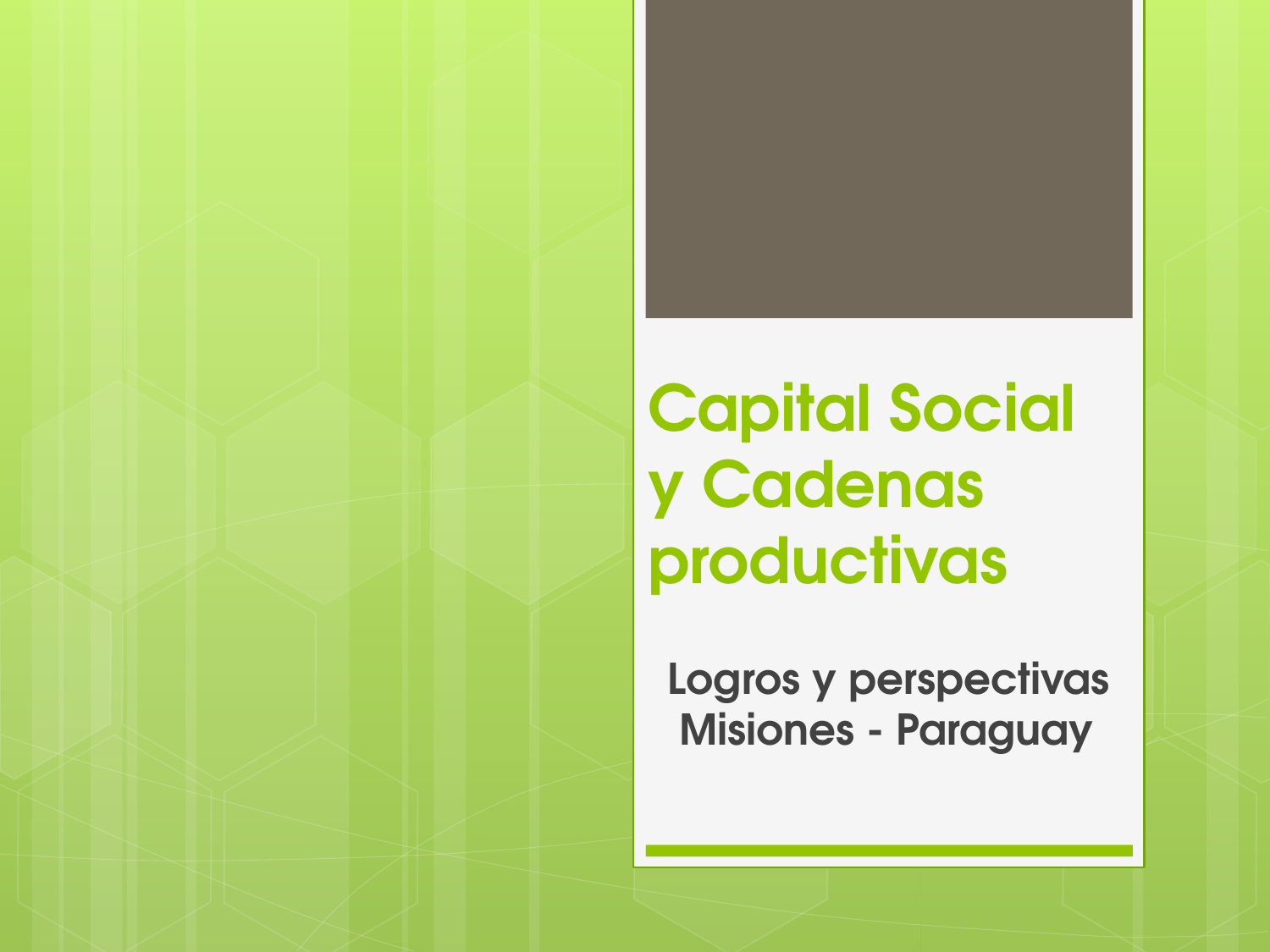

# Capital Social y Cadenas productivas
Logros y perspectivas  Misiones - Paraguay